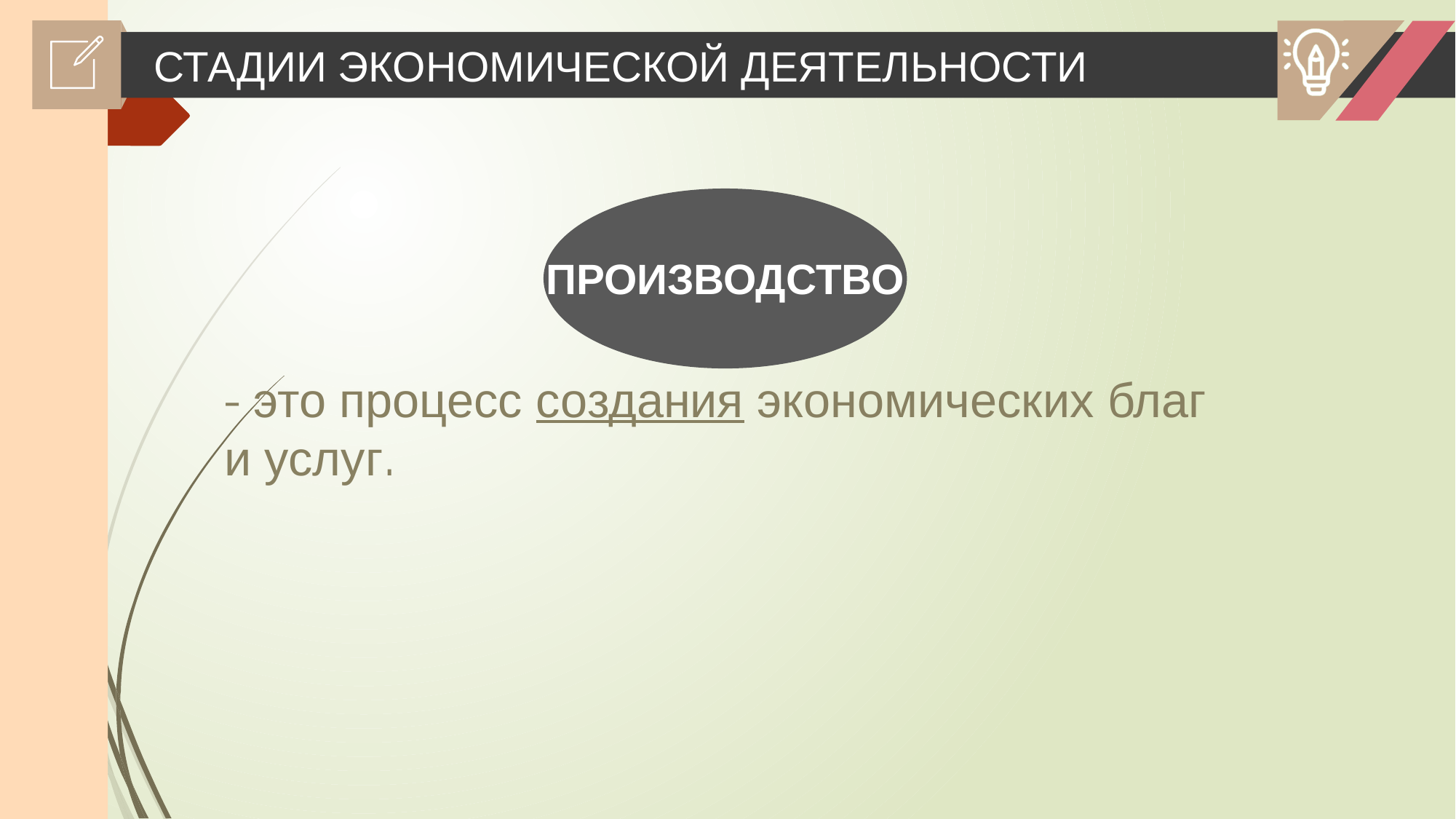

СТАДИИ ЭКОНОМИЧЕСКОЙ ДЕЯТЕЛЬНОСТИ

ПРОИЗВОДСТВО
- это процесс создания экономических благ и услуг.